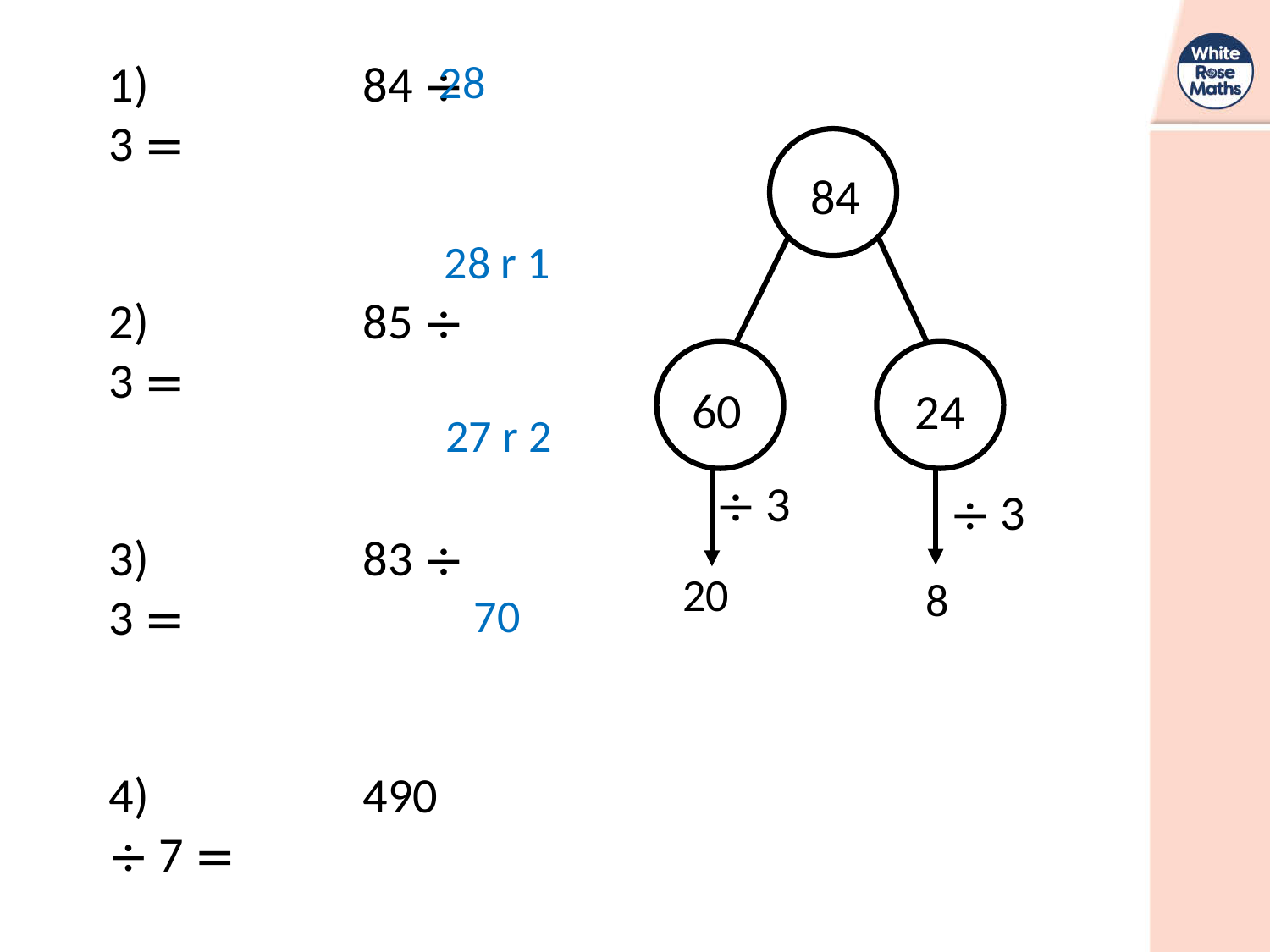

1)		84 ÷ 3 =

2)		85 ÷ 3 =

3)		83 ÷ 3 =

4)		490 ÷ 7 =

28

84
28 r 1
60
24
27 r 2
÷ 3
÷ 3
20
8
70